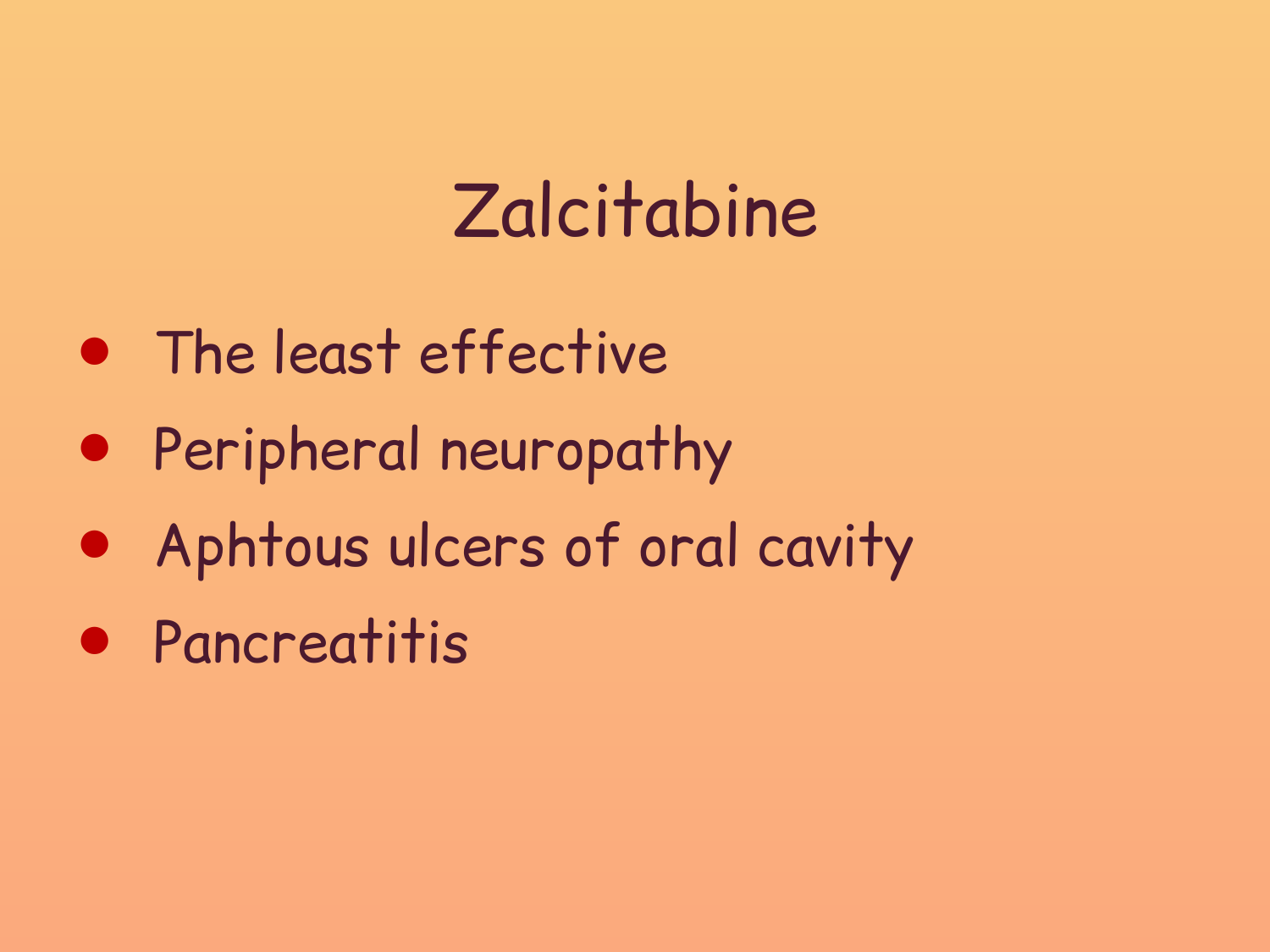

Zalcitabine

  The least effective
  Peripheral neuropathy
  Aphtous ulcers of oral cavity
  Pancreatitis

#